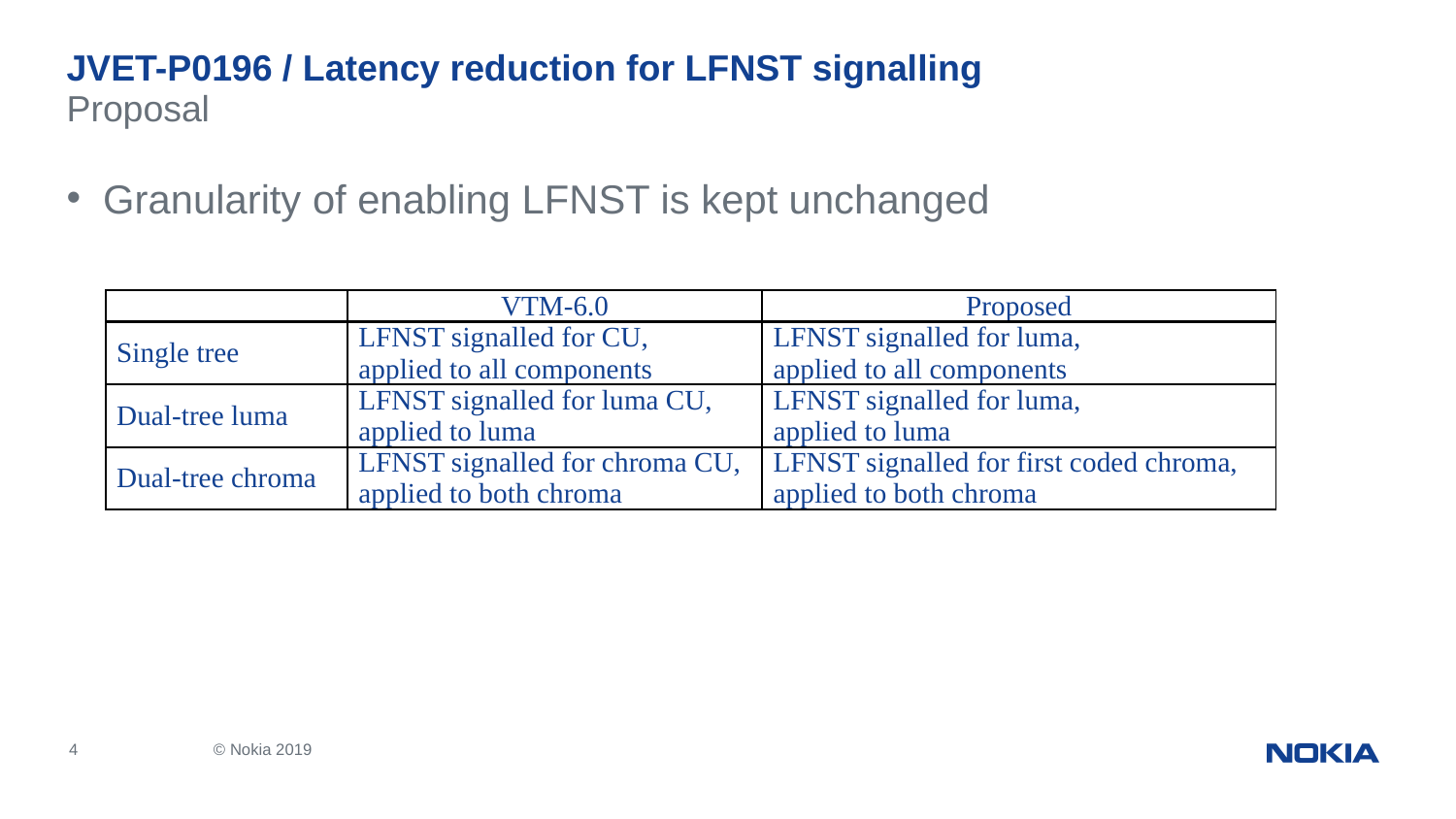

# JVET-P0196 / Latency reduction for LFNST signalling
Proposal
Granularity of enabling LFNST is kept unchanged
|  | VTM-6.0 | Proposed |
| --- | --- | --- |
| Single tree | LFNST signalled for CU, applied to all components | LFNST signalled for luma, applied to all components |
| Dual-tree luma | LFNST signalled for luma CU, applied to luma | LFNST signalled for luma, applied to luma |
| Dual-tree chroma | LFNST signalled for chroma CU, applied to both chroma | LFNST signalled for first coded chroma, applied to both chroma |